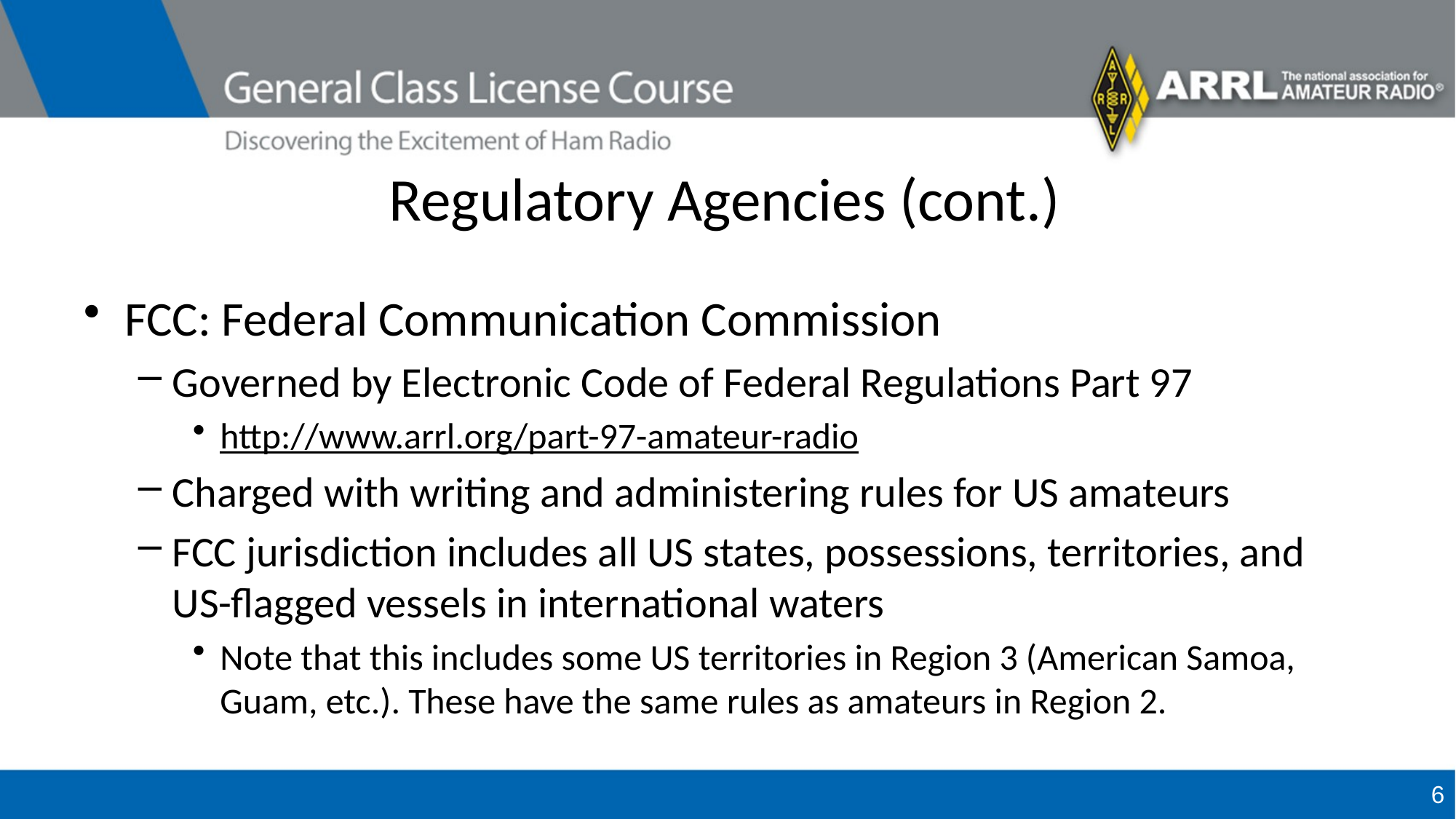

# Regulatory Agencies (cont.)
FCC: Federal Communication Commission
Governed by Electronic Code of Federal Regulations Part 97
http://www.arrl.org/part-97-amateur-radio
Charged with writing and administering rules for US amateurs
FCC jurisdiction includes all US states, possessions, territories, and US-flagged vessels in international waters
Note that this includes some US territories in Region 3 (American Samoa, Guam, etc.). These have the same rules as amateurs in Region 2.
6